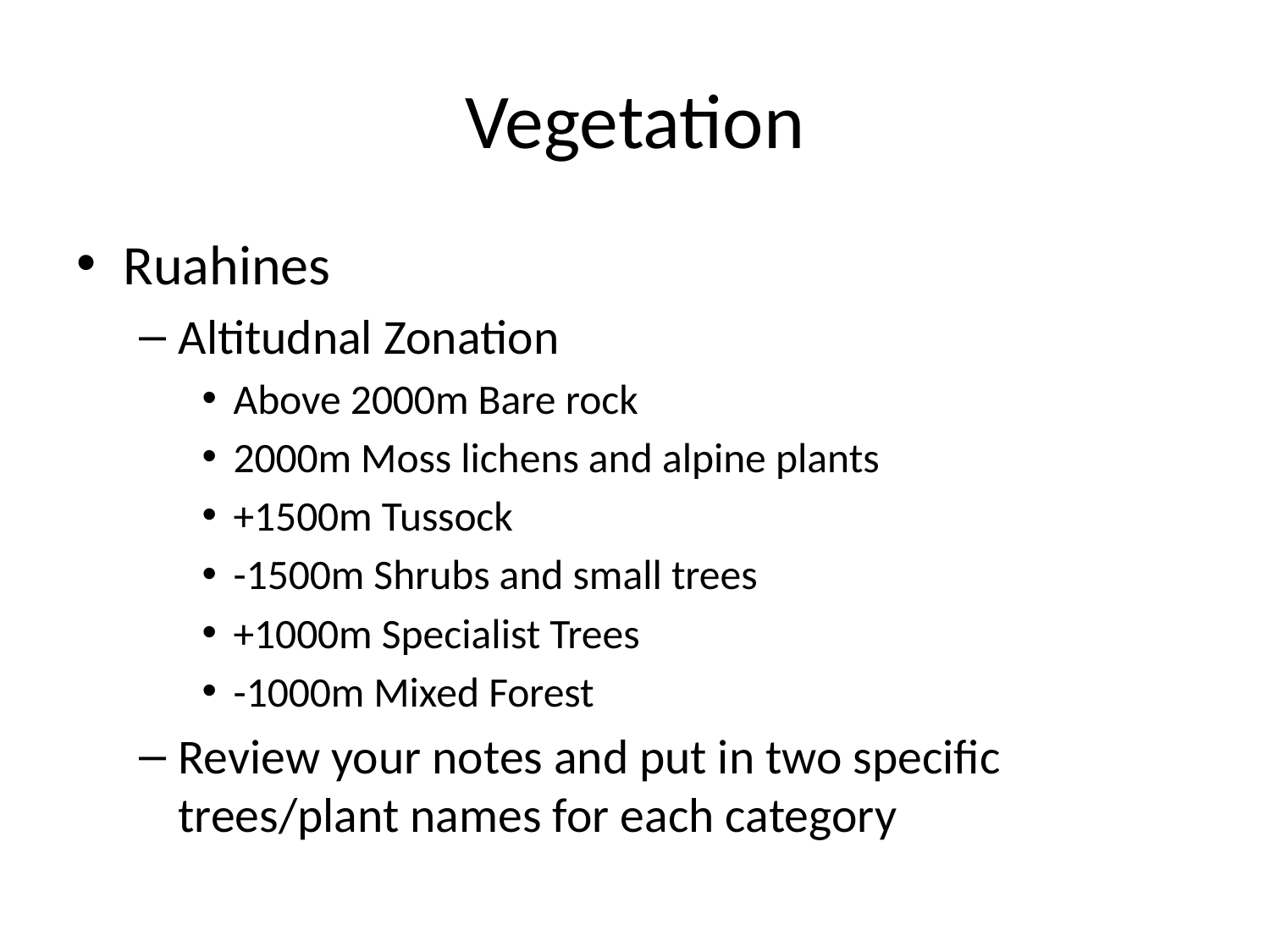

# Vegetation
Ruahines
Altitudnal Zonation
Above 2000m Bare rock
2000m Moss lichens and alpine plants
+1500m Tussock
-1500m Shrubs and small trees
+1000m Specialist Trees
-1000m Mixed Forest
Review your notes and put in two specific trees/plant names for each category